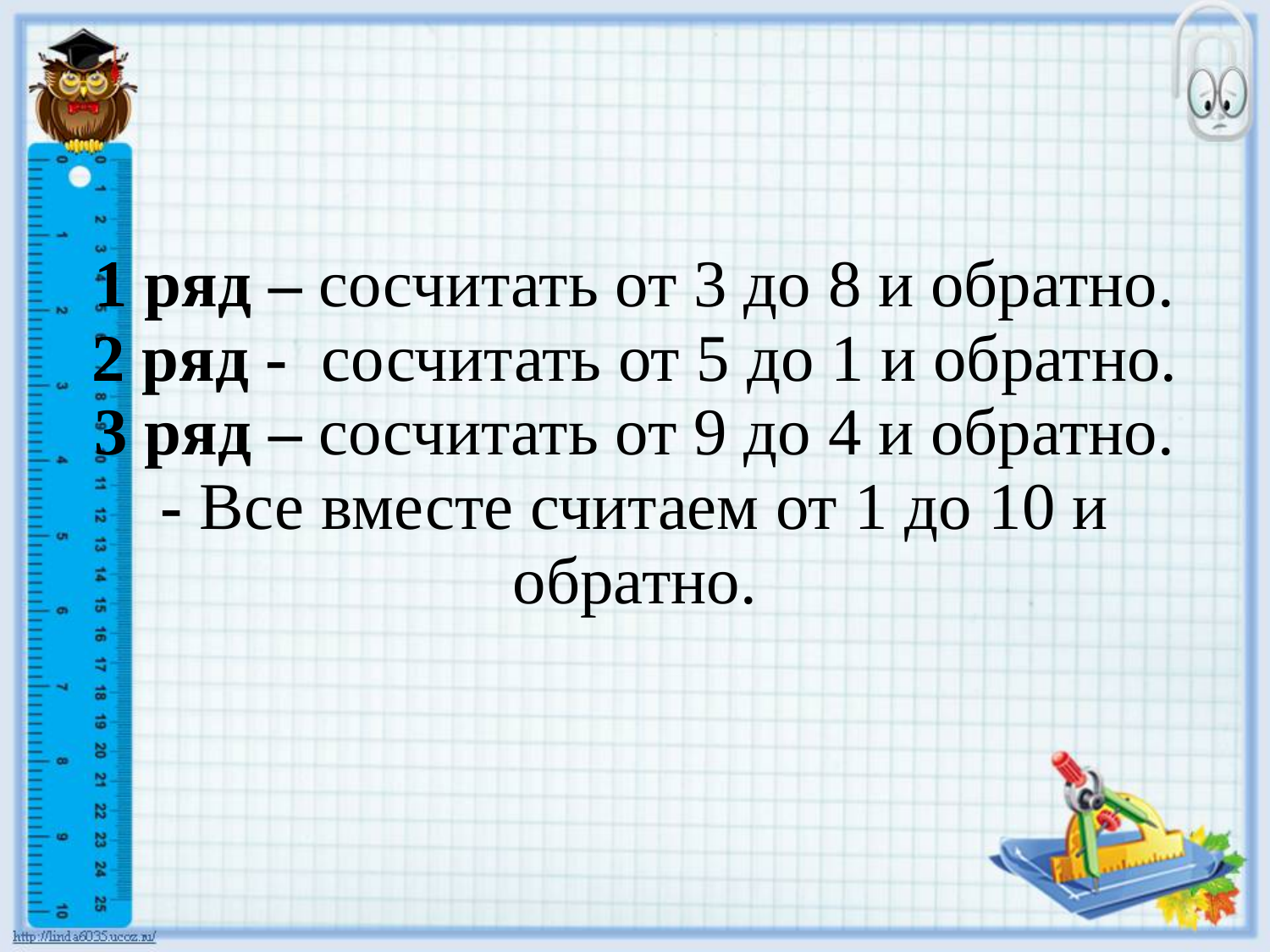

# 1 ряд – сосчитать от 3 до 8 и обратно. 2 ряд -  сосчитать от 5 до 1 и обратно. 3 ряд – сосчитать от 9 до 4 и обратно. - Все вместе считаем от 1 до 10 и обратно.